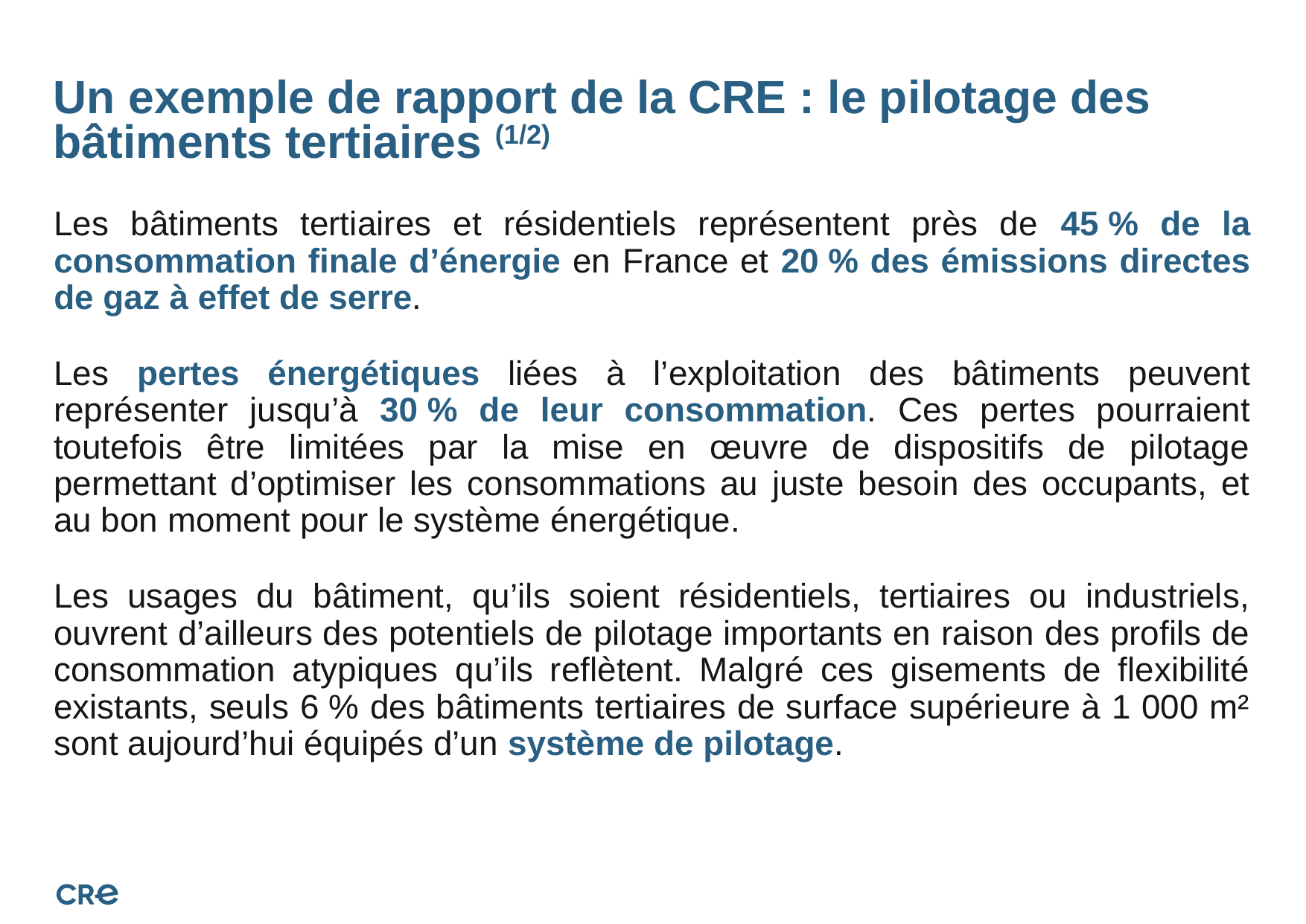

# Un exemple de rapport de la CRE : le pilotage des bâtiments tertiaires (1/2)
Les bâtiments tertiaires et résidentiels représentent près de 45 % de la consommation finale d’énergie en France et 20 % des émissions directes de gaz à effet de serre.
Les pertes énergétiques liées à l’exploitation des bâtiments peuvent représenter jusqu’à 30 % de leur consommation. Ces pertes pourraient toutefois être limitées par la mise en œuvre de dispositifs de pilotage permettant d’optimiser les consommations au juste besoin des occupants, et au bon moment pour le système énergétique.
Les usages du bâtiment, qu’ils soient résidentiels, tertiaires ou industriels, ouvrent d’ailleurs des potentiels de pilotage importants en raison des profils de consommation atypiques qu’ils reflètent. Malgré ces gisements de flexibilité existants, seuls 6 % des bâtiments tertiaires de surface supérieure à 1 000 m² sont aujourd’hui équipés d’un système de pilotage.